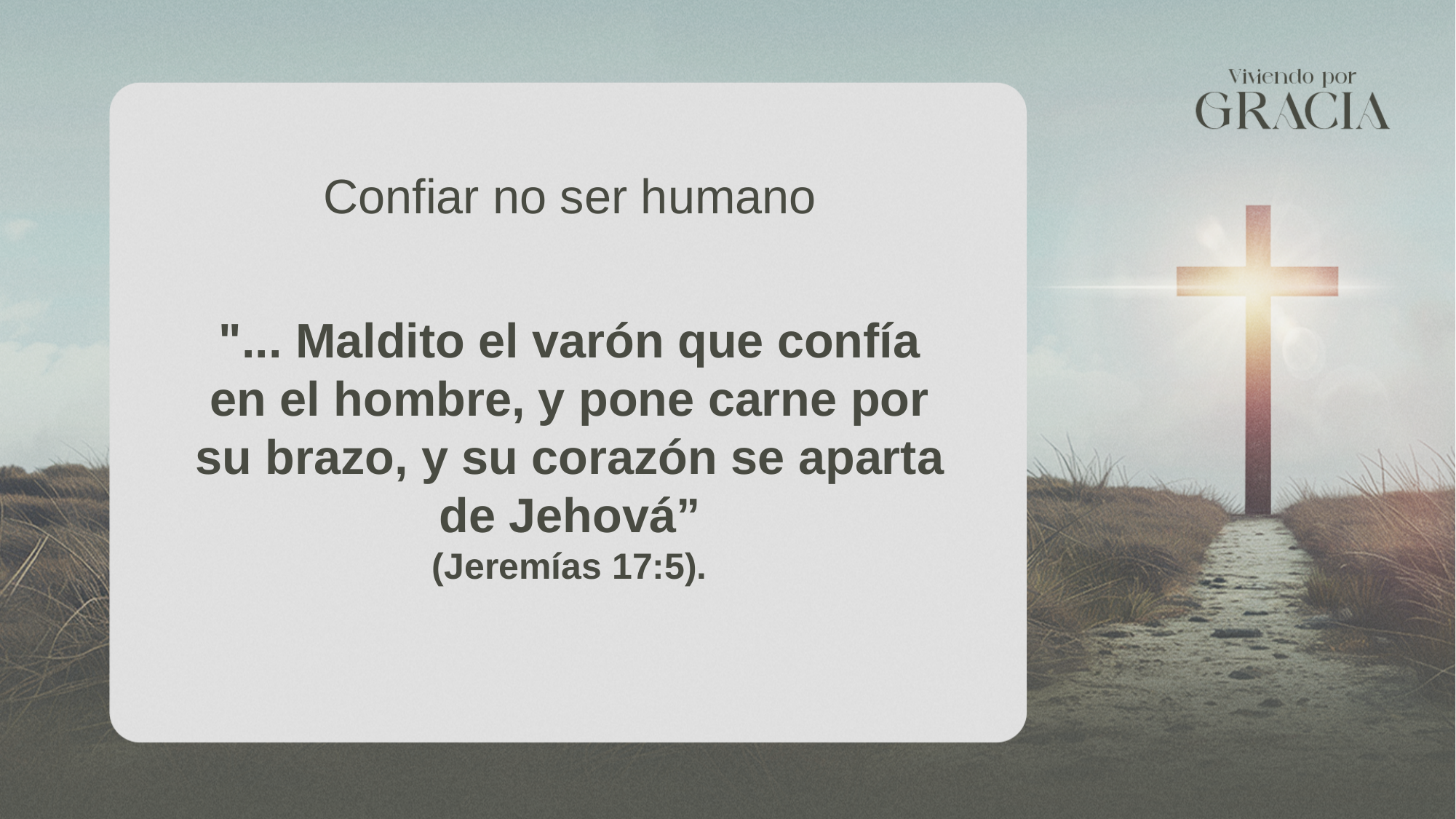

Confiar no ser humano
"... Maldito el varón que confía en el hombre, y pone carne por su brazo, y su corazón se aparta de Jehová”
(Jeremías 17:5).